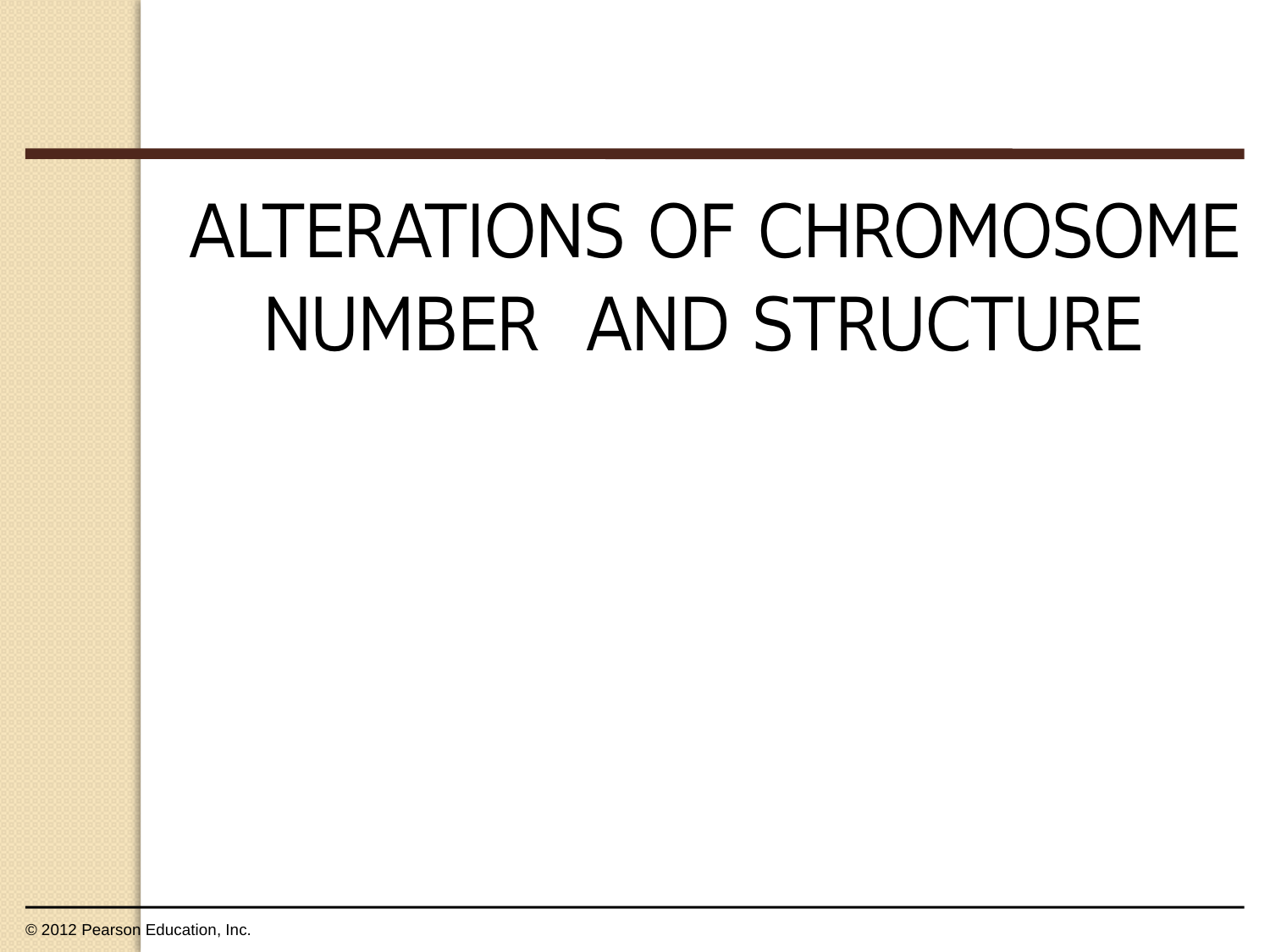

ALTERATIONS OF CHROMOSOME NUMBER  AND STRUCTURE

© 2012 Pearson Education, Inc.